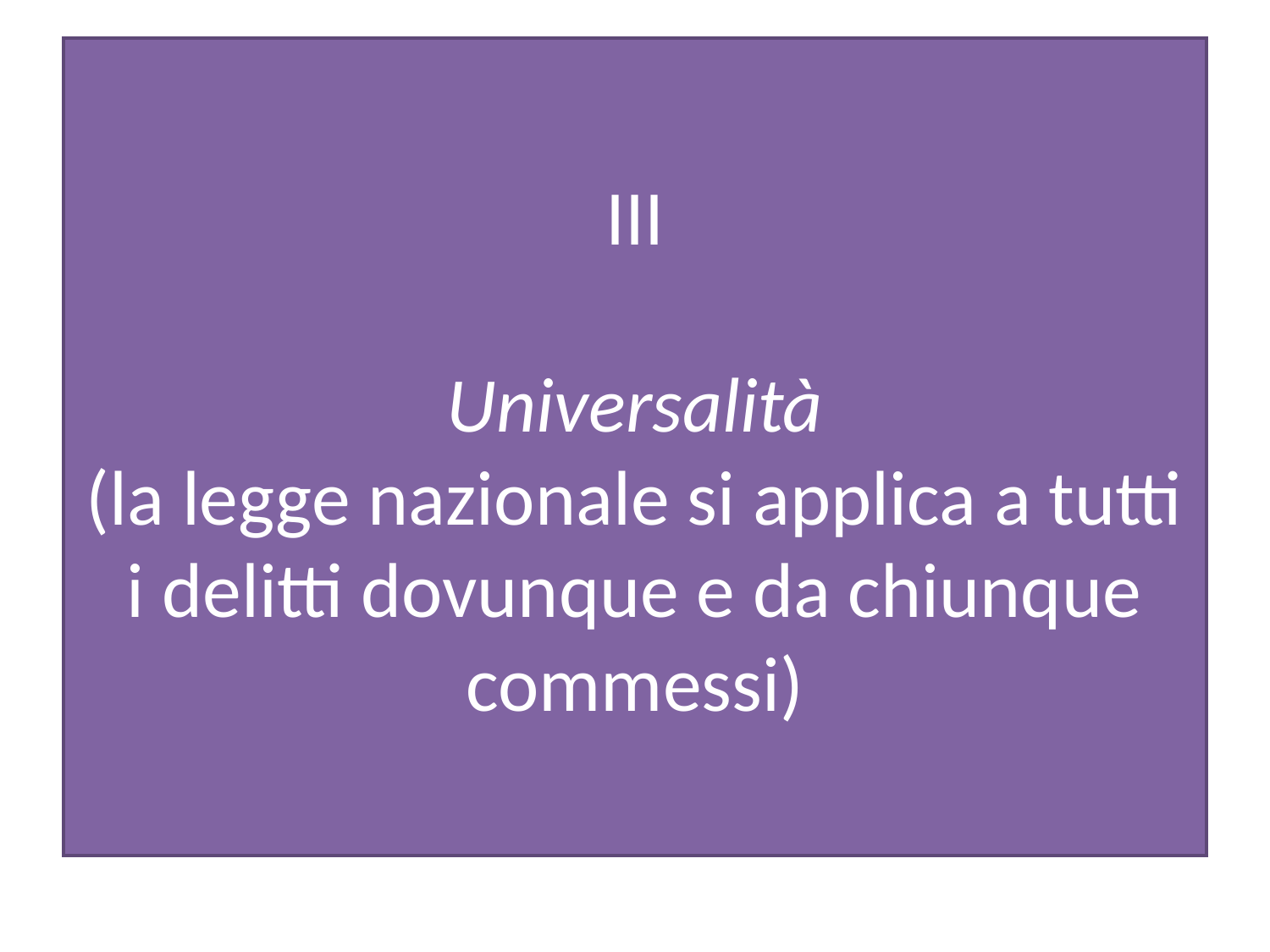

# III Universalità (la legge nazionale si applica a tutti i delitti dovunque e da chiunque commessi)